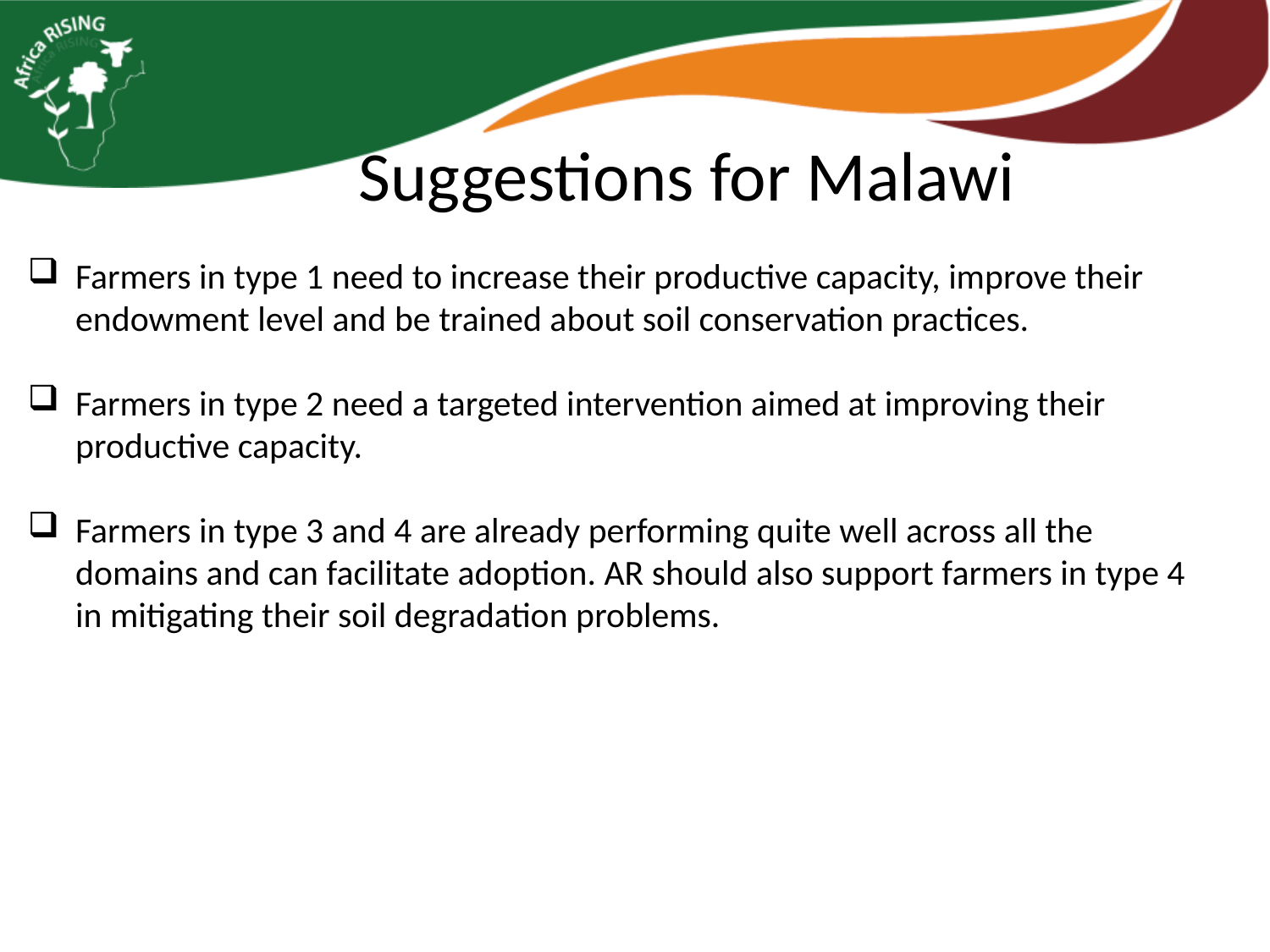

# Suggestions for Malawi
Farmers in type 1 need to increase their productive capacity, improve their endowment level and be trained about soil conservation practices.

Farmers in type 2 need a targeted intervention aimed at improving their productive capacity.

Farmers in type 3 and 4 are already performing quite well across all the domains and can facilitate adoption. AR should also support farmers in type 4 in mitigating their soil degradation problems.